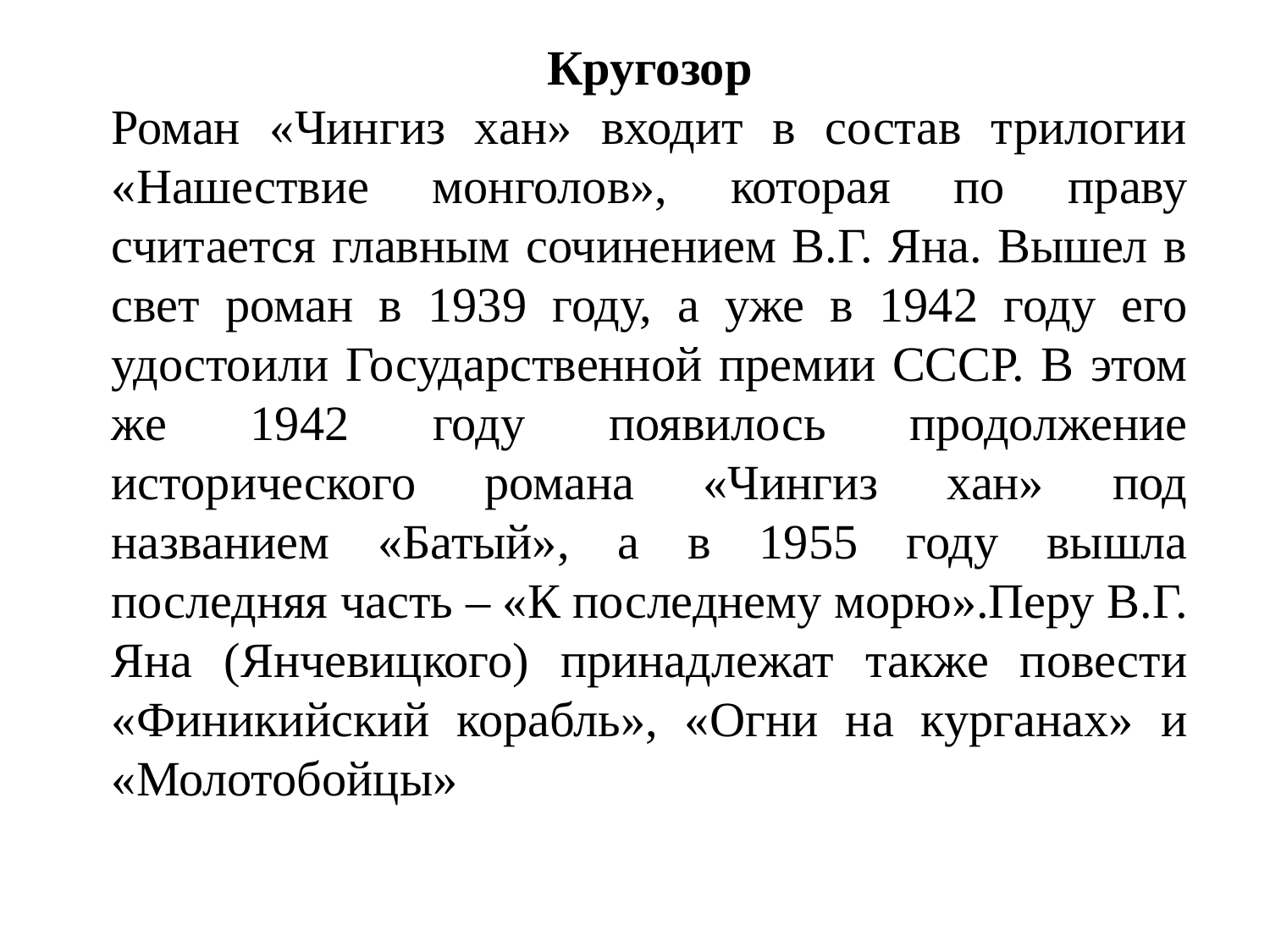

Кругозор
Роман «Чингиз хан» входит в состав трилогии «Нашествие монголов», которая по праву считается главным сочинением В.Г. Яна. Вышел в свет роман в 1939 году, а уже в 1942 году его удостоили Государственной премии СССР. В этом же 1942 году появилось продолжение исторического романа «Чингиз хан» под названием «Батый», а в 1955 году вышла последняя часть – «К последнему морю».Перу В.Г. Яна (Янчевицкого) принадлежат также повести «Финикийский корабль», «Огни на курганах» и «Молотобойцы»